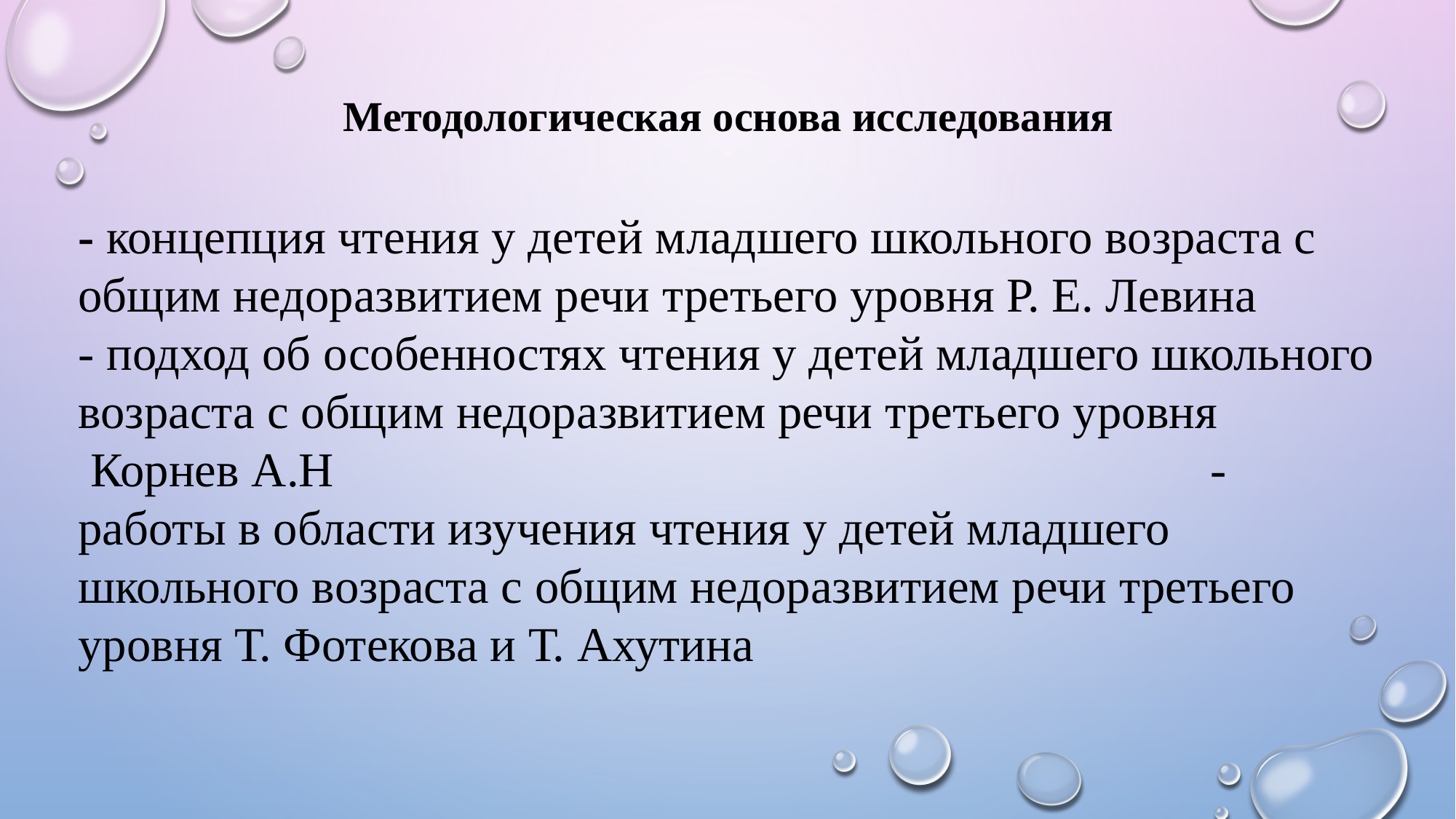

Методологическая основа исследования

- концепция чтения у детей младшего школьного возраста с общим недоразвитием речи третьего уровня Р. Е. Левина
- подход об особенностях чтения у детей младшего школьного возраста с общим недоразвитием речи третьего уровня  Корнев А.Н                                                                        - работы в области изучения чтения у детей младшего школьного возраста с общим недоразвитием речи третьего уровня Т. Фотекова и Т. Ахутина